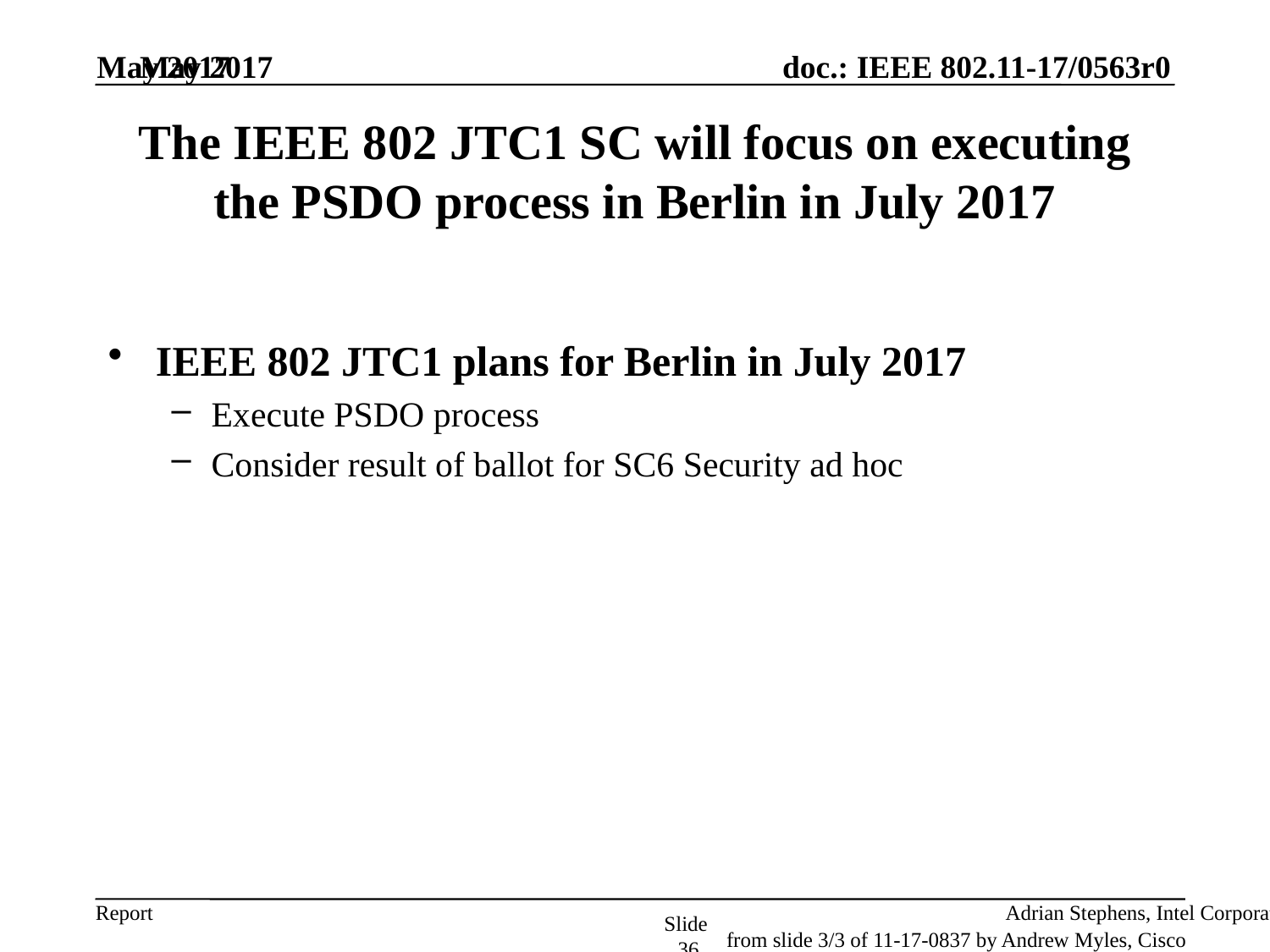

May 2017
May 2017
# The IEEE 802 JTC1 SC will focus on executing the PSDO process in Berlin in July 2017
IEEE 802 JTC1 plans for Berlin in July 2017
Execute PSDO process
Consider result of ballot for SC6 Security ad hoc
Adrian Stephens, Intel Corporation
Slide 36
from slide 3/3 of 11-17-0837 by Andrew Myles, Cisco